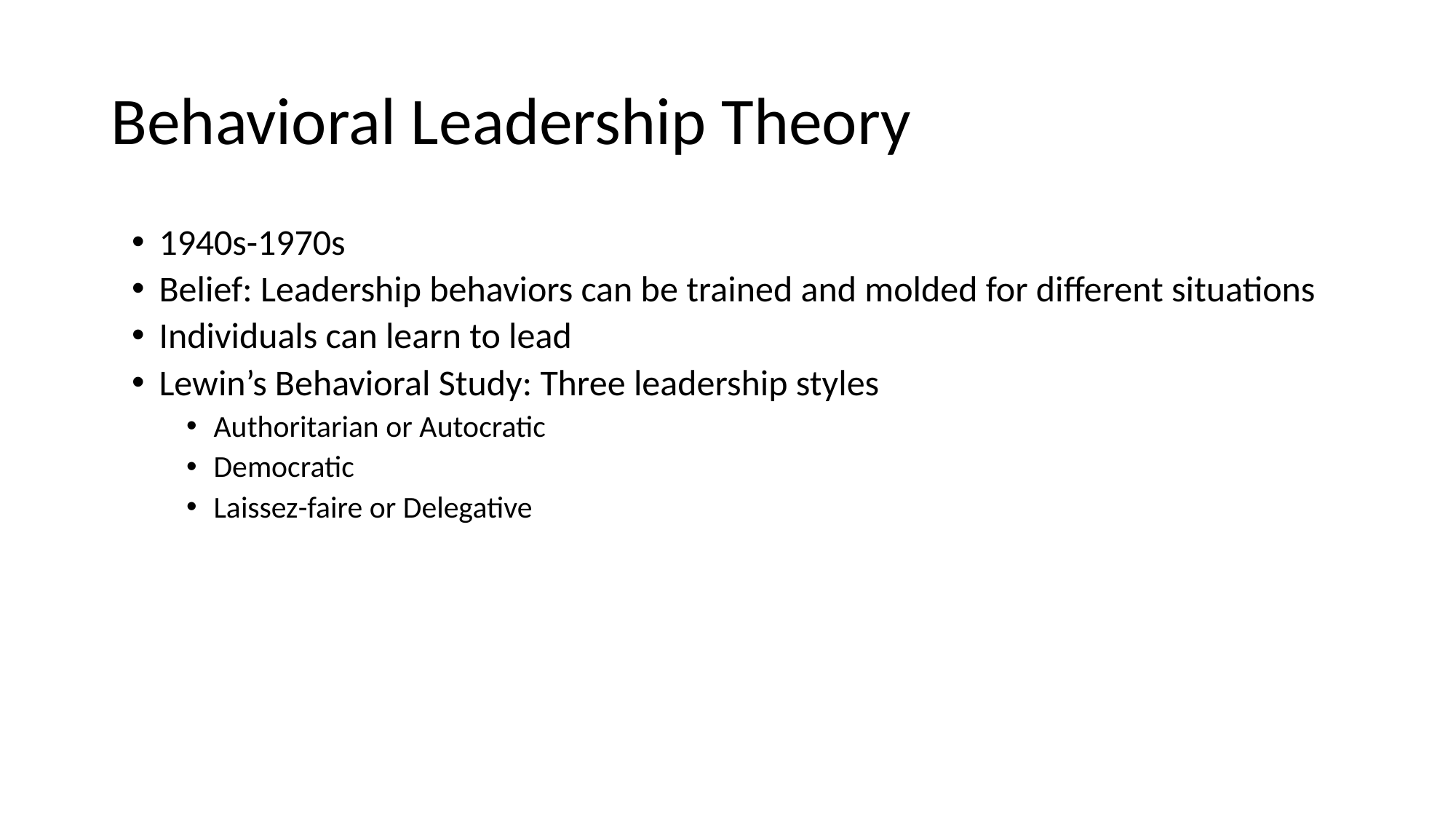

# Behavioral Leadership Theory
1940s-1970s
Belief: Leadership behaviors can be trained and molded for different situations
Individuals can learn to lead
Lewin’s Behavioral Study: Three leadership styles
Authoritarian or Autocratic
Democratic
Laissez-faire or Delegative